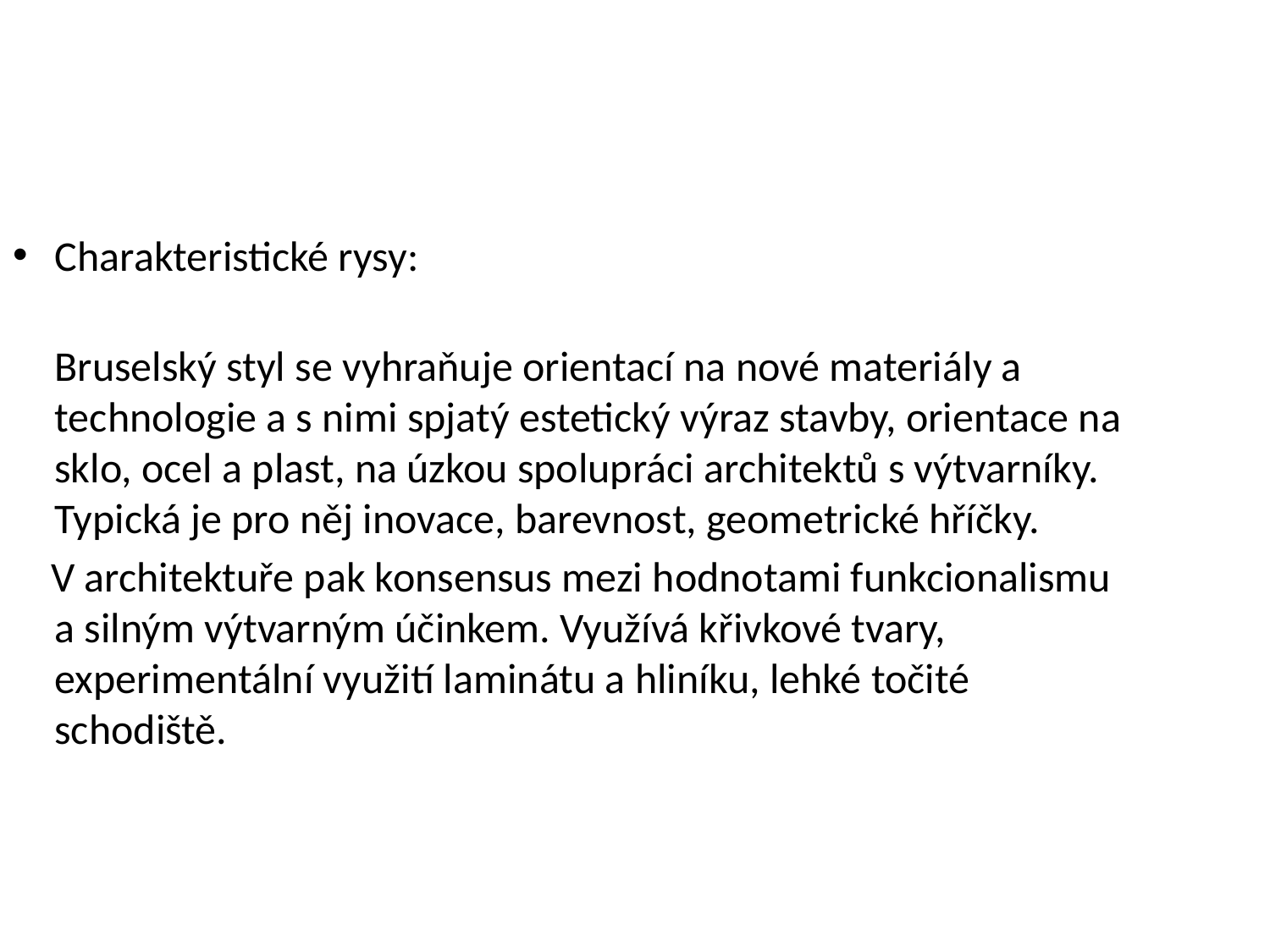

Charakteristické rysy:
Bruselský styl se vyhraňuje orientací na nové materiály a technologie a s nimi spjatý estetický výraz stavby, orientace na sklo, ocel a plast, na úzkou spolupráci architektů s výtvarníky. Typická je pro něj inovace, barevnost, geometrické hříčky.
    V architektuře pak konsensus mezi hodnotami funkcionalismu a silným výtvarným účinkem. Využívá křivkové tvary, experimentální využití laminátu a hliníku, lehké točité schodiště.